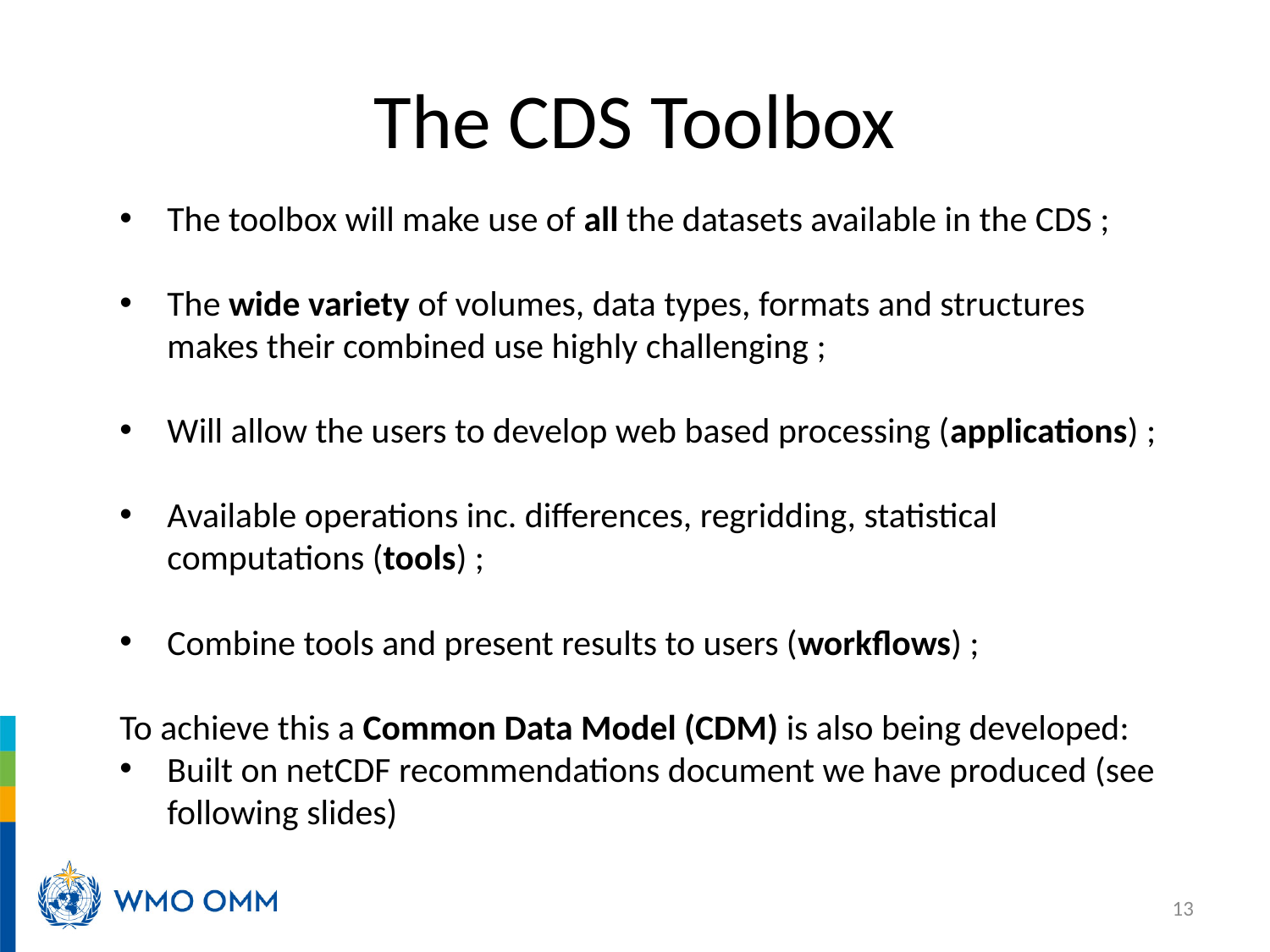

# The CDS Toolbox
The toolbox will make use of all the datasets available in the CDS ;

The wide variety of volumes, data types, formats and structures makes their combined use highly challenging ;

Will allow the users to develop web based processing (applications) ;

Available operations inc. differences, regridding, statistical computations (tools) ;

Combine tools and present results to users (workflows) ;

To achieve this a Common Data Model (CDM) is also being developed:
Built on netCDF recommendations document we have produced (see following slides)

13